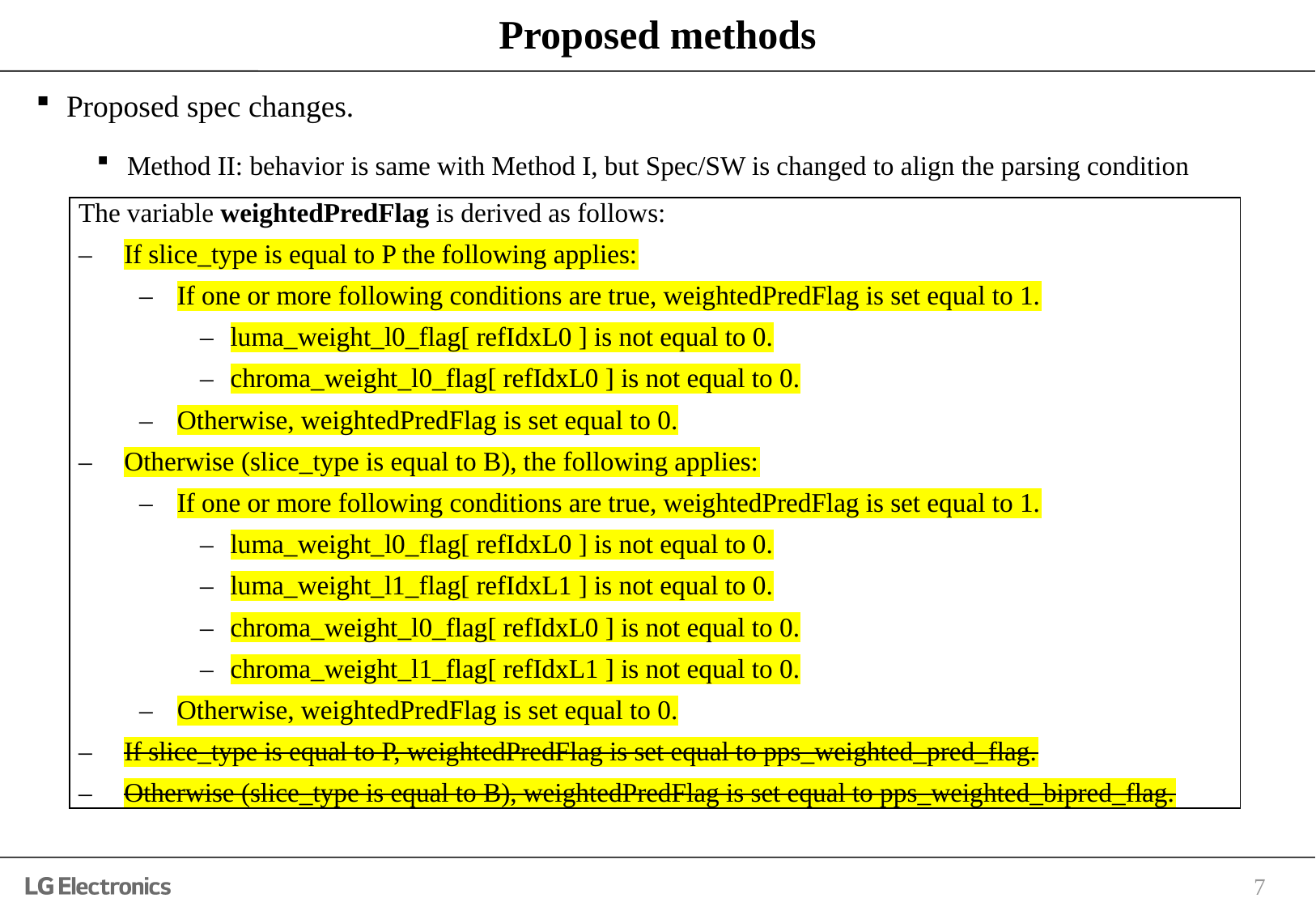

# Proposed methods
Proposed spec changes.
Method II: behavior is same with Method I, but Spec/SW is changed to align the parsing condition

| The variable weightedPredFlag is derived as follows: If slice\_type is equal to P the following applies: If one or more following conditions are true, weightedPredFlag is set equal to 1. luma\_weight\_l0\_flag[ refIdxL0 ] is not equal to 0. chroma\_weight\_l0\_flag[ refIdxL0 ] is not equal to 0. Otherwise, weightedPredFlag is set equal to 0. Otherwise (slice\_type is equal to B), the following applies: If one or more following conditions are true, weightedPredFlag is set equal to 1. luma\_weight\_l0\_flag[ refIdxL0 ] is not equal to 0. luma\_weight\_l1\_flag[ refIdxL1 ] is not equal to 0. chroma\_weight\_l0\_flag[ refIdxL0 ] is not equal to 0. chroma\_weight\_l1\_flag[ refIdxL1 ] is not equal to 0. Otherwise, weightedPredFlag is set equal to 0. If slice\_type is equal to P, weightedPredFlag is set equal to pps\_weighted\_pred\_flag. Otherwise (slice\_type is equal to B), weightedPredFlag is set equal to pps\_weighted\_bipred\_flag. |
| --- |
7